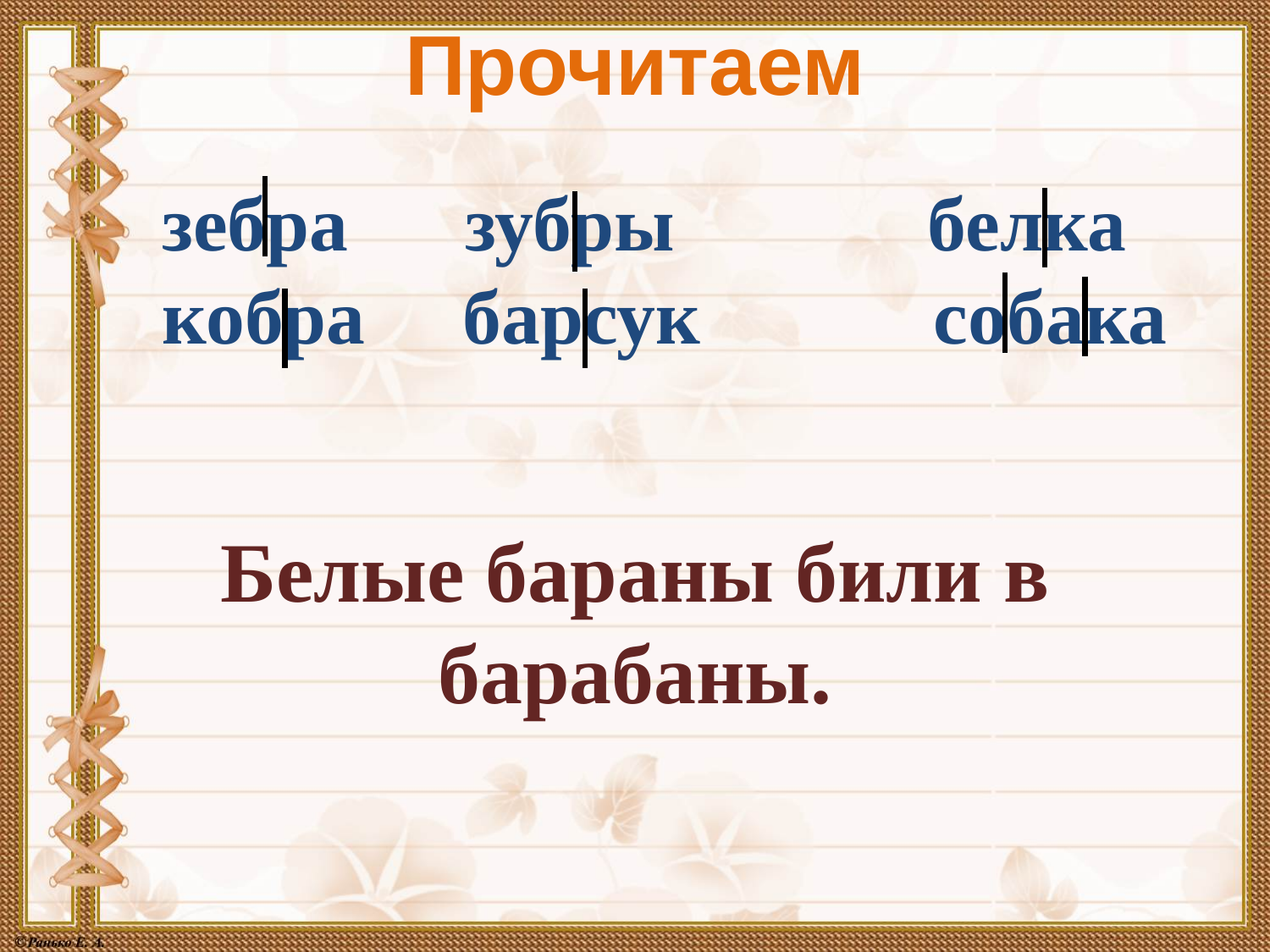

Прочитаем
зебра      зубры             белка
кобра     барсук            собака
Белые бараны били в барабаны.